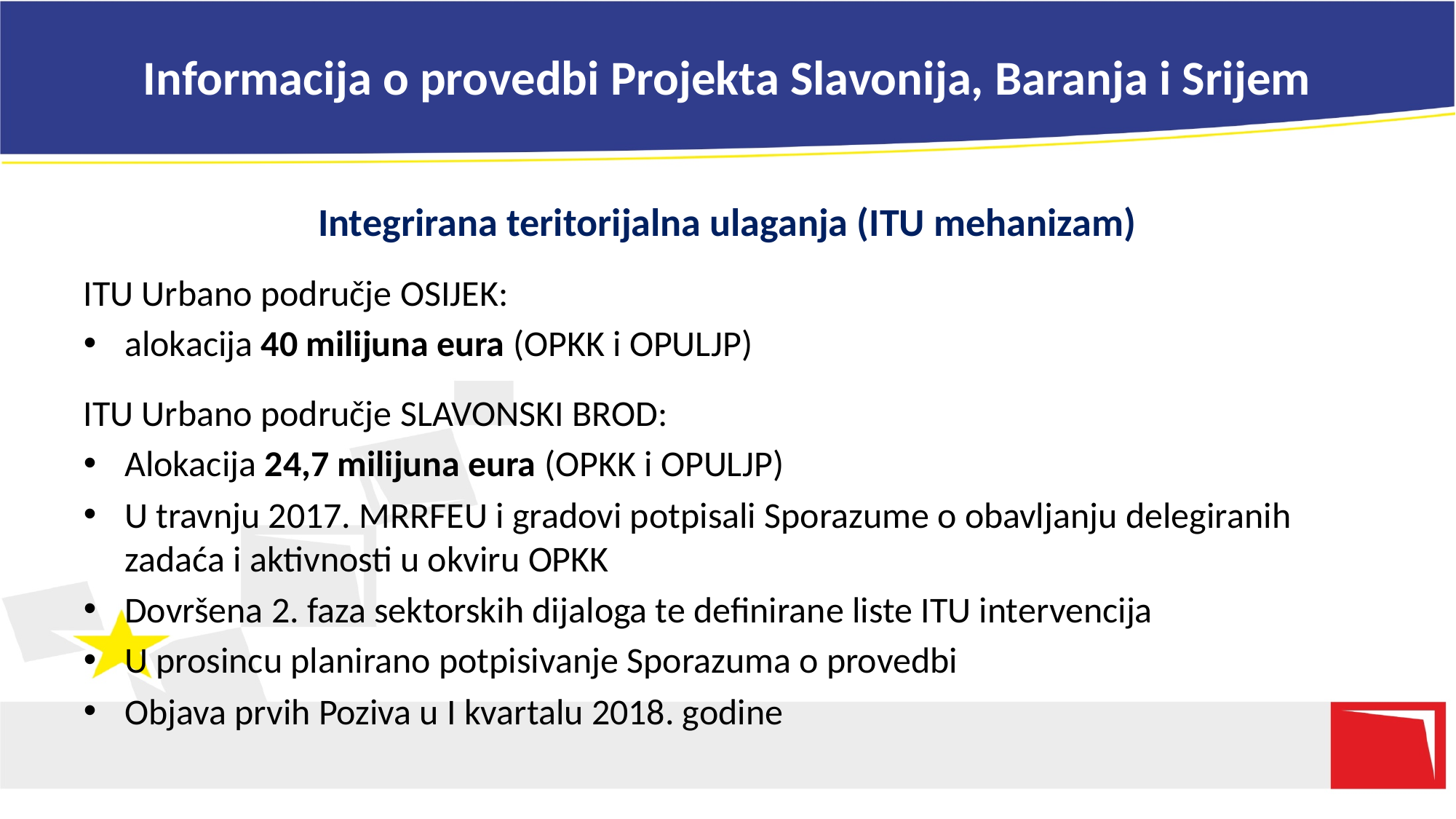

# Informacija o provedbi Projekta Slavonija, Baranja i Srijem
Integrirana teritorijalna ulaganja (ITU mehanizam)
ITU Urbano područje OSIJEK:
alokacija 40 milijuna eura (OPKK i OPULJP)
ITU Urbano područje SLAVONSKI BROD:
Alokacija 24,7 milijuna eura (OPKK i OPULJP)
U travnju 2017. MRRFEU i gradovi potpisali Sporazume o obavljanju delegiranih zadaća i aktivnosti u okviru OPKK
Dovršena 2. faza sektorskih dijaloga te definirane liste ITU intervencija
U prosincu planirano potpisivanje Sporazuma o provedbi
Objava prvih Poziva u I kvartalu 2018. godine